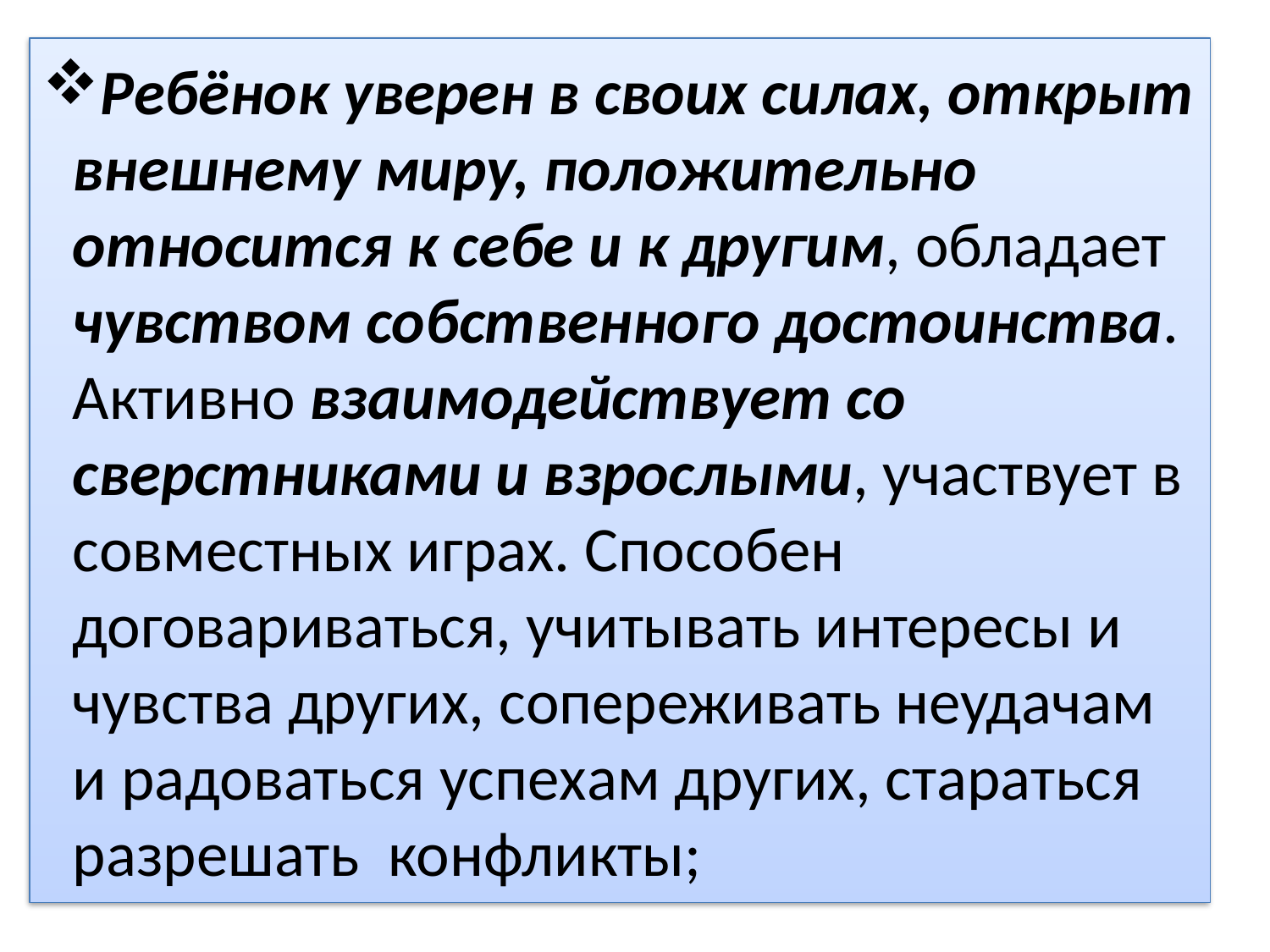

Ребёнок уверен в своих силах, открыт внешнему миру, положительно относится к себе и к другим, обладает чувством собственного достоинства. Активно взаимодействует со сверстниками и взрослыми, участвует в совместных играх. Способен договариваться, учитывать интересы и чувства других, сопереживать неудачам и радоваться успехам других, стараться разрешать  конфликты;